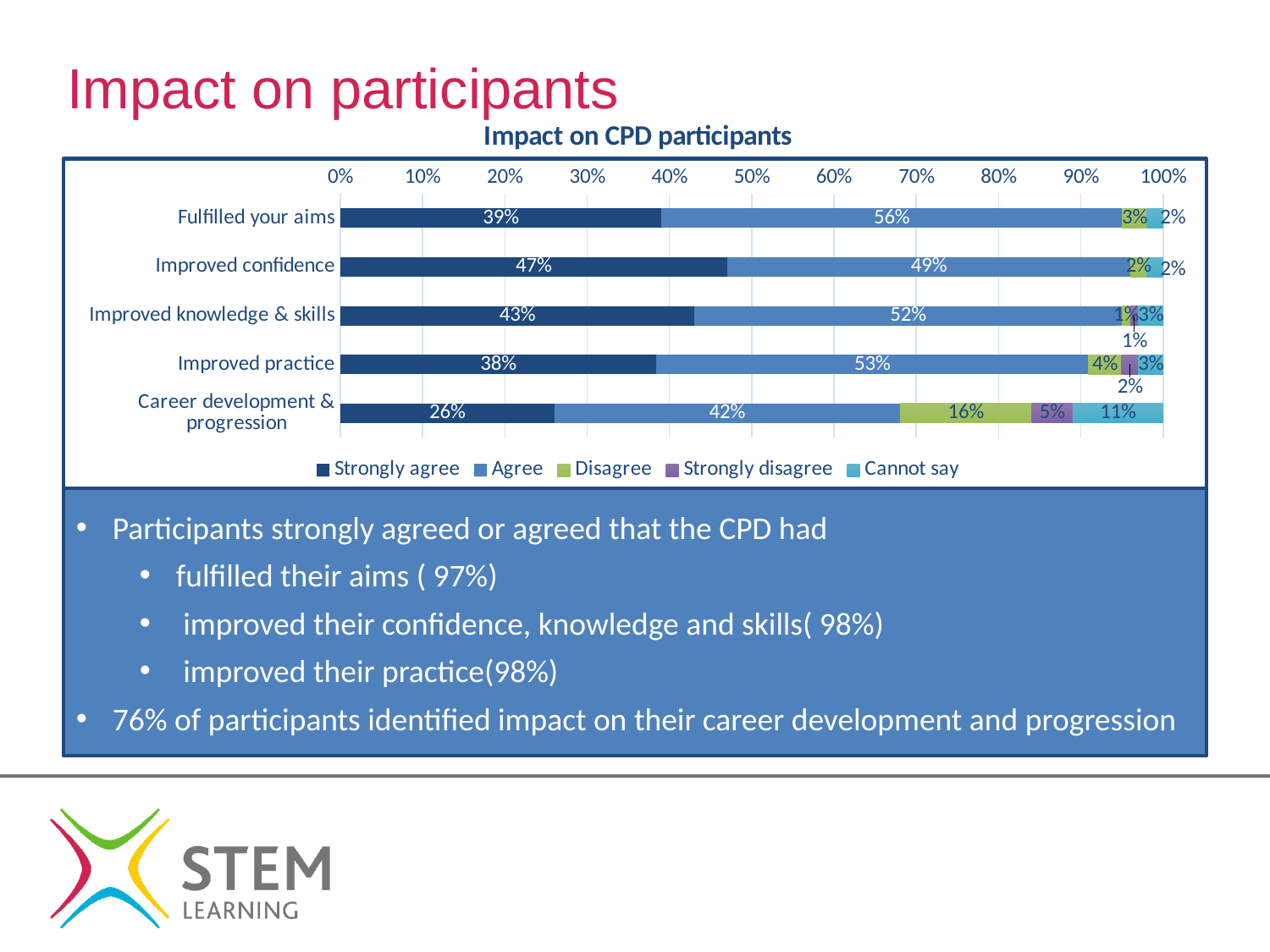

# Impact on participants

### Chart: Impact on CPD participants

| Category | Strongly agree | Agree | Disagree | Strongly disagree | Cannot say |
|---|---|---|---|---|---|
| Fulfilled your aims | 0.39 | 0.56 | 0.03 | 0.0 | 0.02 |
| Improved confidence | 0.47 | 0.49 | 0.02 | 0.0 | 0.02 |
| Improved knowledge & skills | 0.43 | 0.52 | 0.01 | 0.01 | 0.03 |
| Improved practice | 0.3838383838383838 | 0.5252525252525253 | 0.04040404040404041 | 0.020202020202020204 | 0.030303030303030304 |
| Career development & progression | 0.26 | 0.42 | 0.16 | 0.05 | 0.11 |
Participants strongly agreed or agreed that the CPD had
fulfilled their aims ( 97%)
 improved their confidence, knowledge and skills( 98%)
 improved their practice(98%)
76% of participants identified impact on their career development and progression